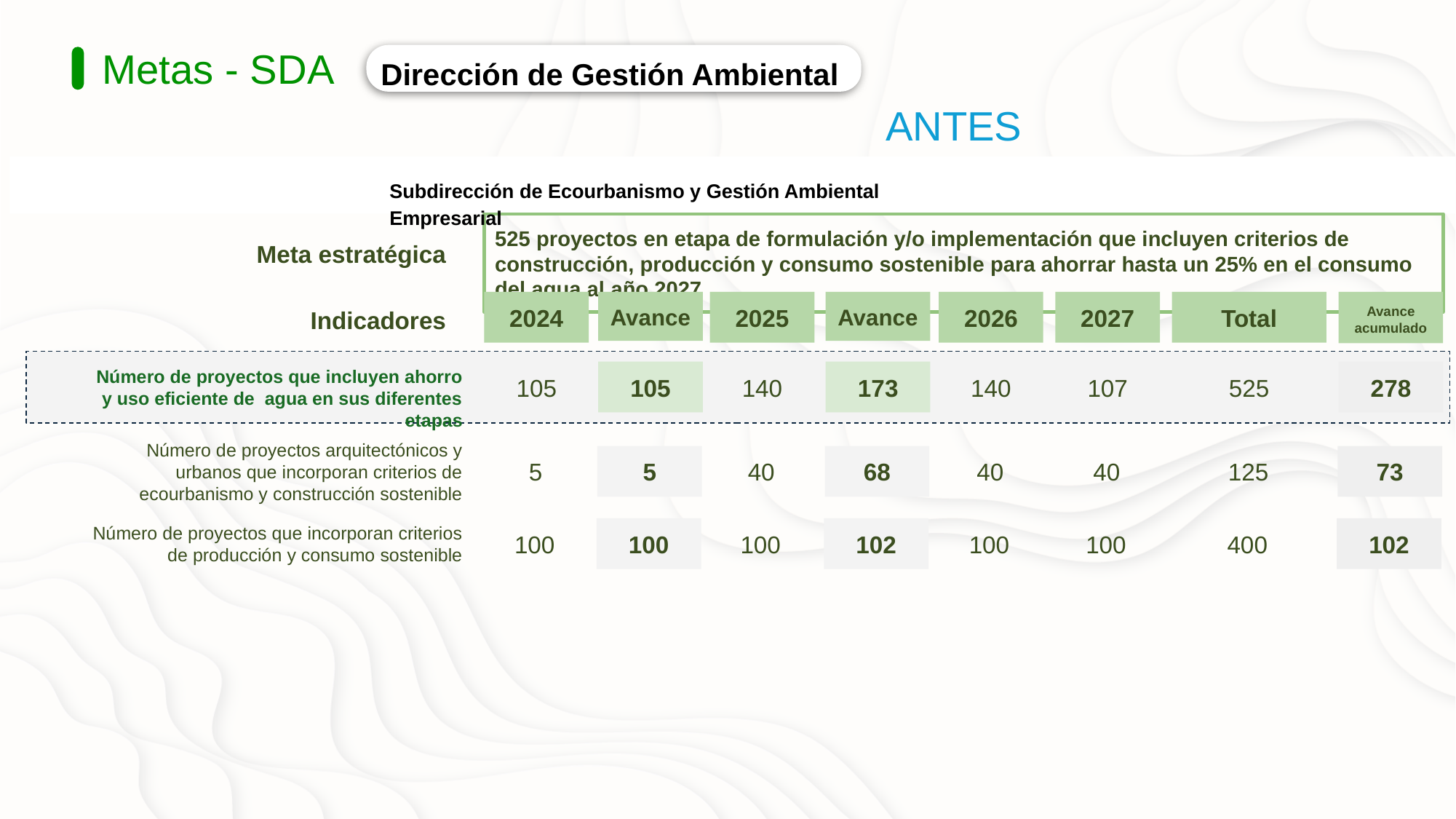

Metas - SDA
Dirección de Gestión Ambiental

ANTES
Subdirección de Ecourbanismo y Gestión Ambiental Empresarial
525 proyectos en etapa de formulación y/o implementación que incluyen criterios de construcción, producción y consumo sostenible para ahorrar hasta un 25% en el consumo del agua al año 2027
Meta estratégica
Avance acumulado
2024
Avance
2025
Avance
2026
2027
Total
Indicadores

Número de proyectos que incluyen ahorro y uso eficiente de  agua en sus diferentes etapas
105
105
140
173
140
107
525
278
Número de proyectos arquitectónicos y urbanos que incorporan criterios de ecourbanismo y construcción sostenible
5
5
40
68
40
40
125
73
Número de proyectos que incorporan criterios de producción y consumo sostenible
100
100
100
102
100
100
400
102